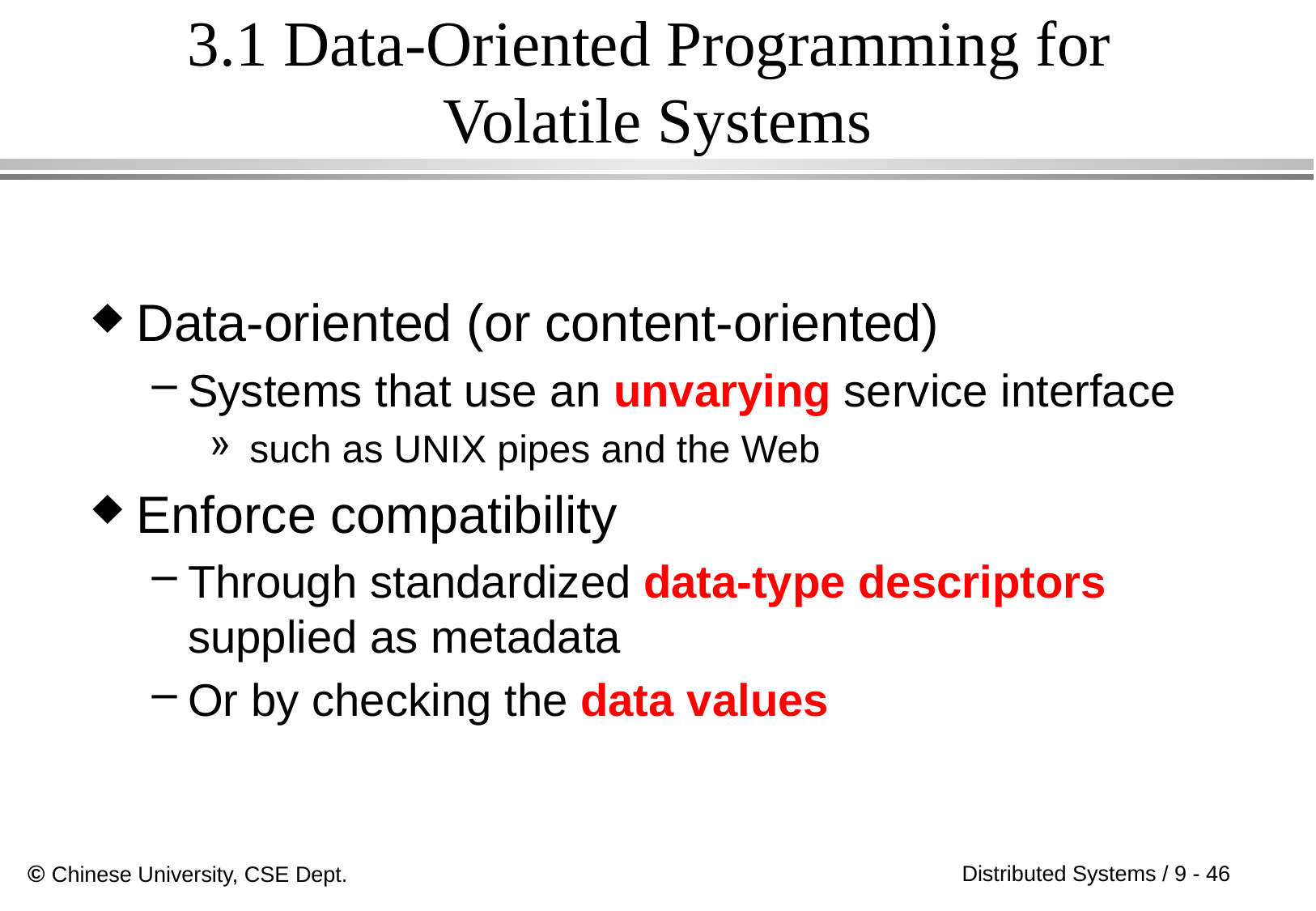

# 3.1 Data-Oriented Programming for Volatile Systems
Data-oriented (or content-oriented)
Systems that use an unvarying service interface
 such as UNIX pipes and the Web
Enforce compatibility
Through standardized data-type descriptors supplied as metadata
Or by checking the data values